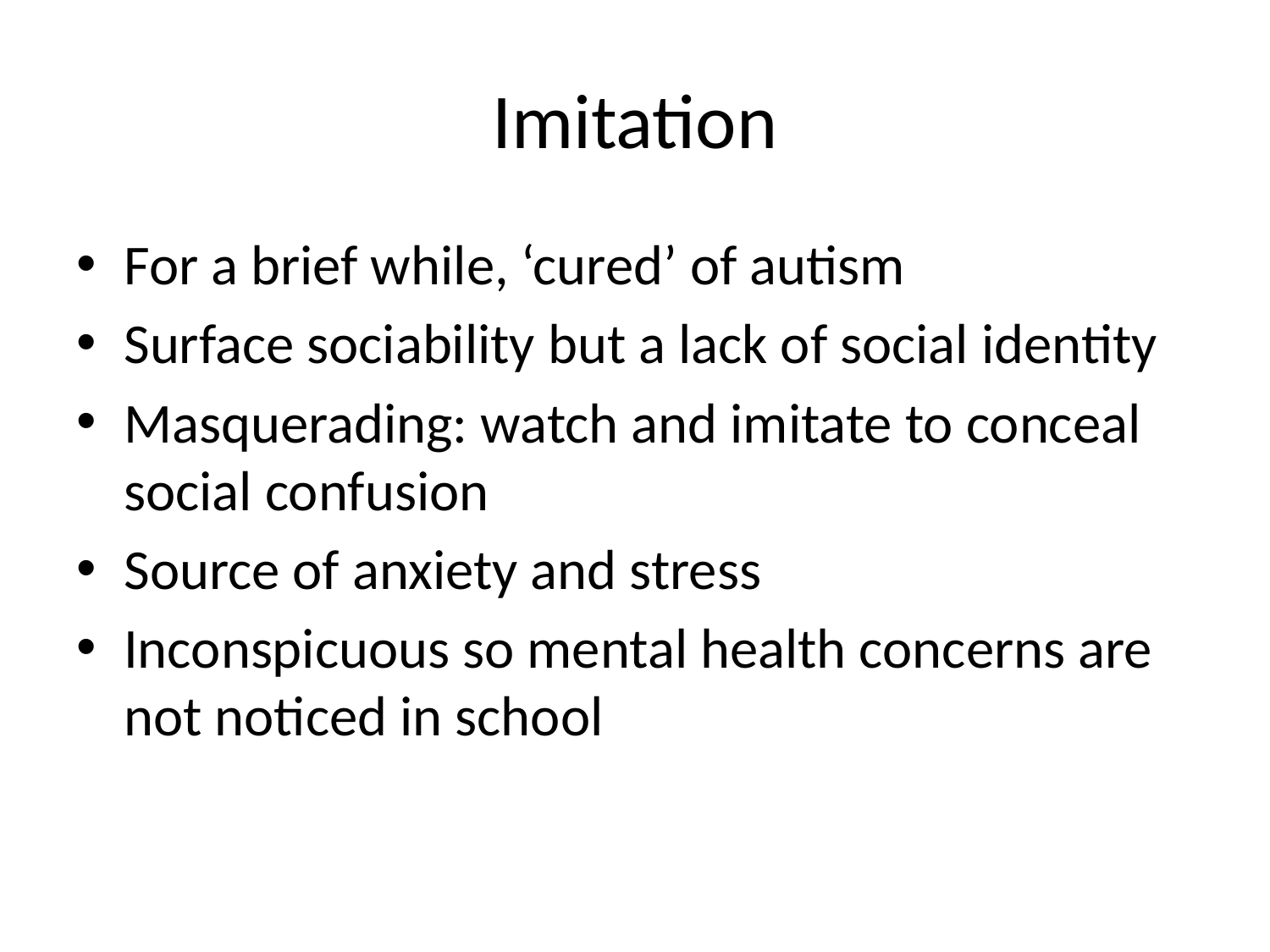

# Imitation
For a brief while, ‘cured’ of autism
Surface sociability but a lack of social identity
Masquerading: watch and imitate to conceal social confusion
Source of anxiety and stress
Inconspicuous so mental health concerns are not noticed in school